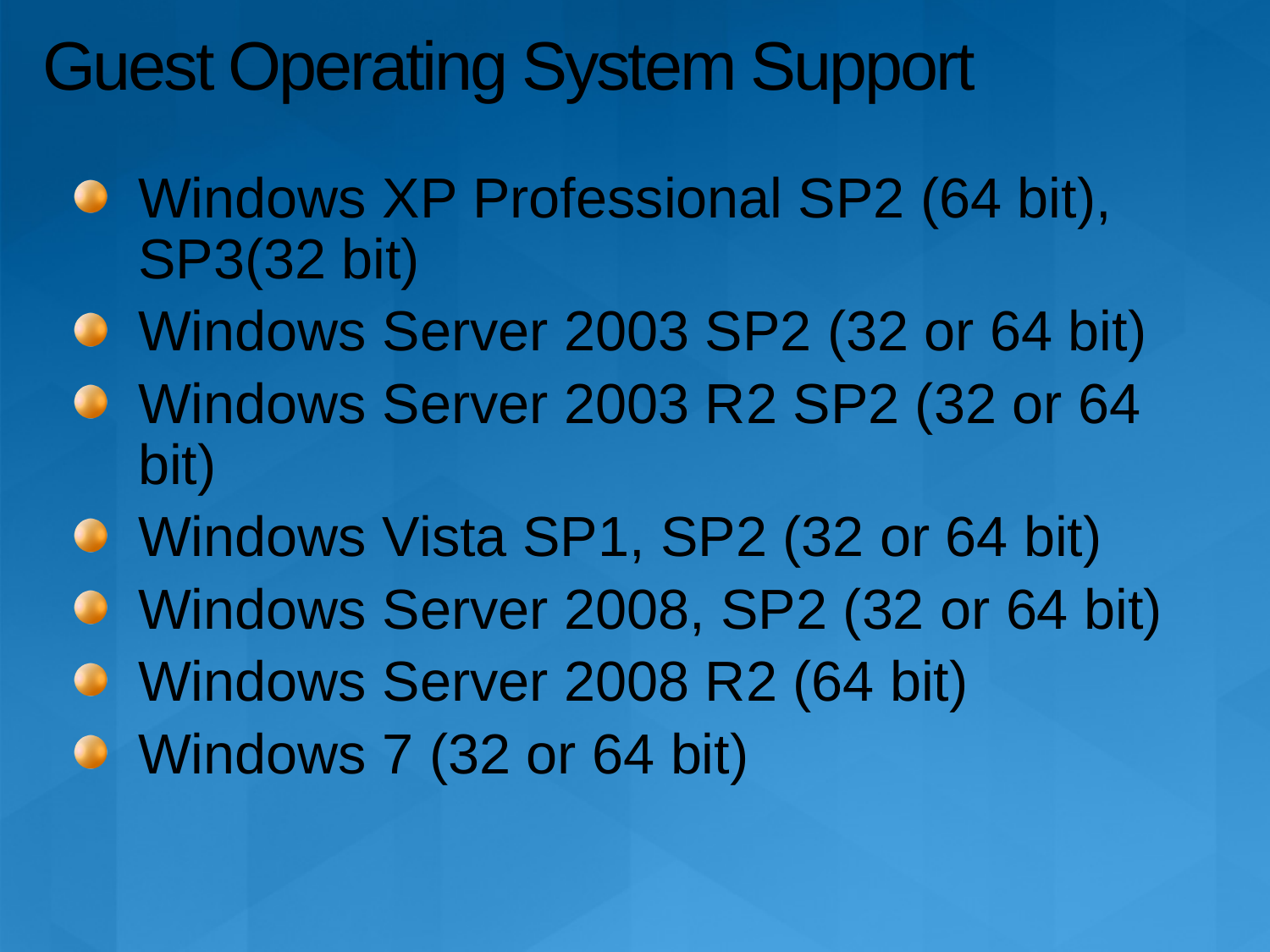

# Guest Operating System Support
Windows XP Professional SP2 (64 bit), SP3(32 bit)
Windows Server 2003 SP2 (32 or 64 bit)
Windows Server 2003 R2 SP2 (32 or 64 bit)
Windows Vista SP1, SP2 (32 or 64 bit)
Windows Server 2008, SP2 (32 or 64 bit)
Windows Server 2008 R2 (64 bit)
Windows 7 (32 or 64 bit)